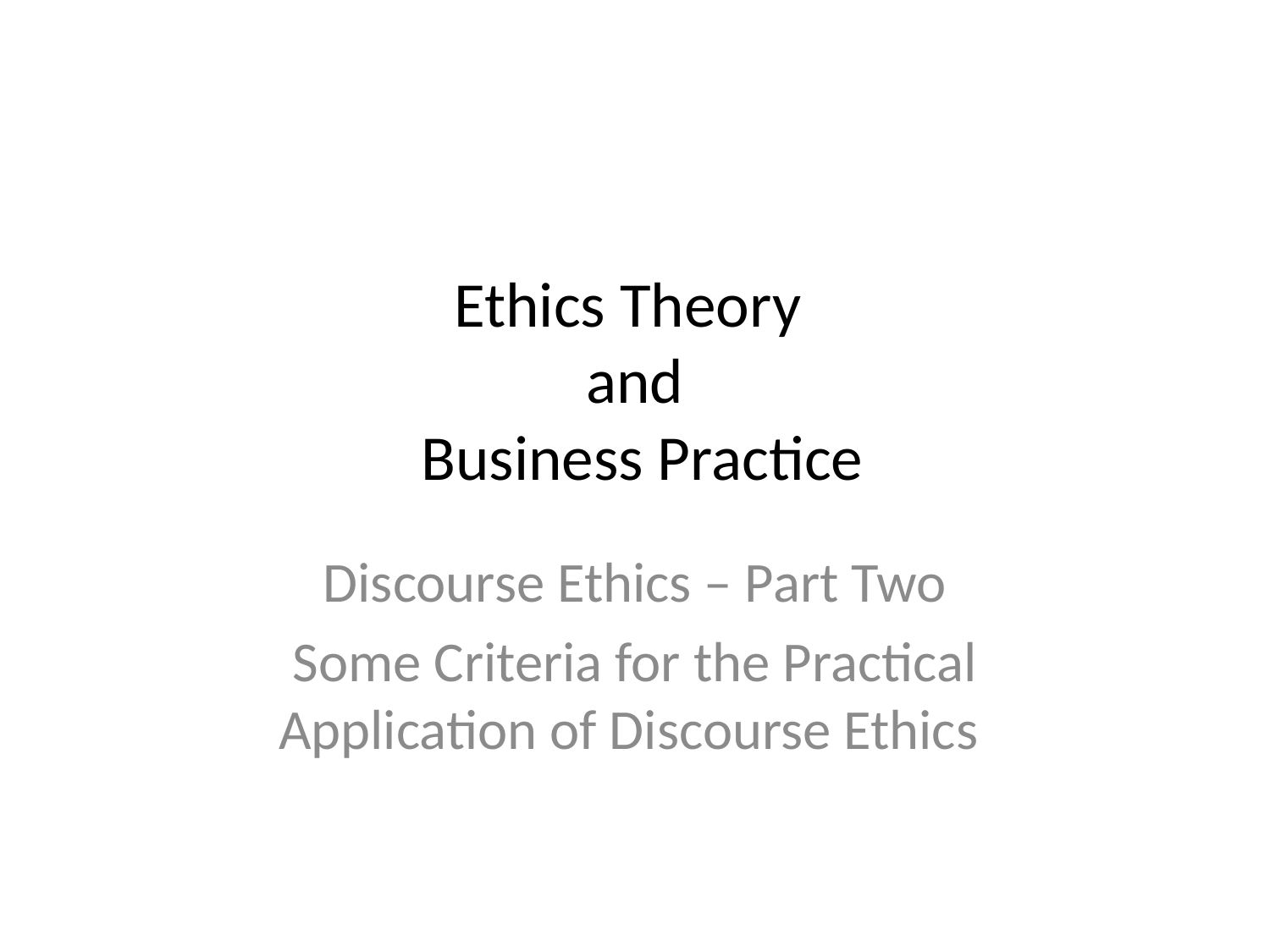

# Ethics Theory and Business Practice
Discourse Ethics – Part Two
Some Criteria for the Practical Application of Discourse Ethics